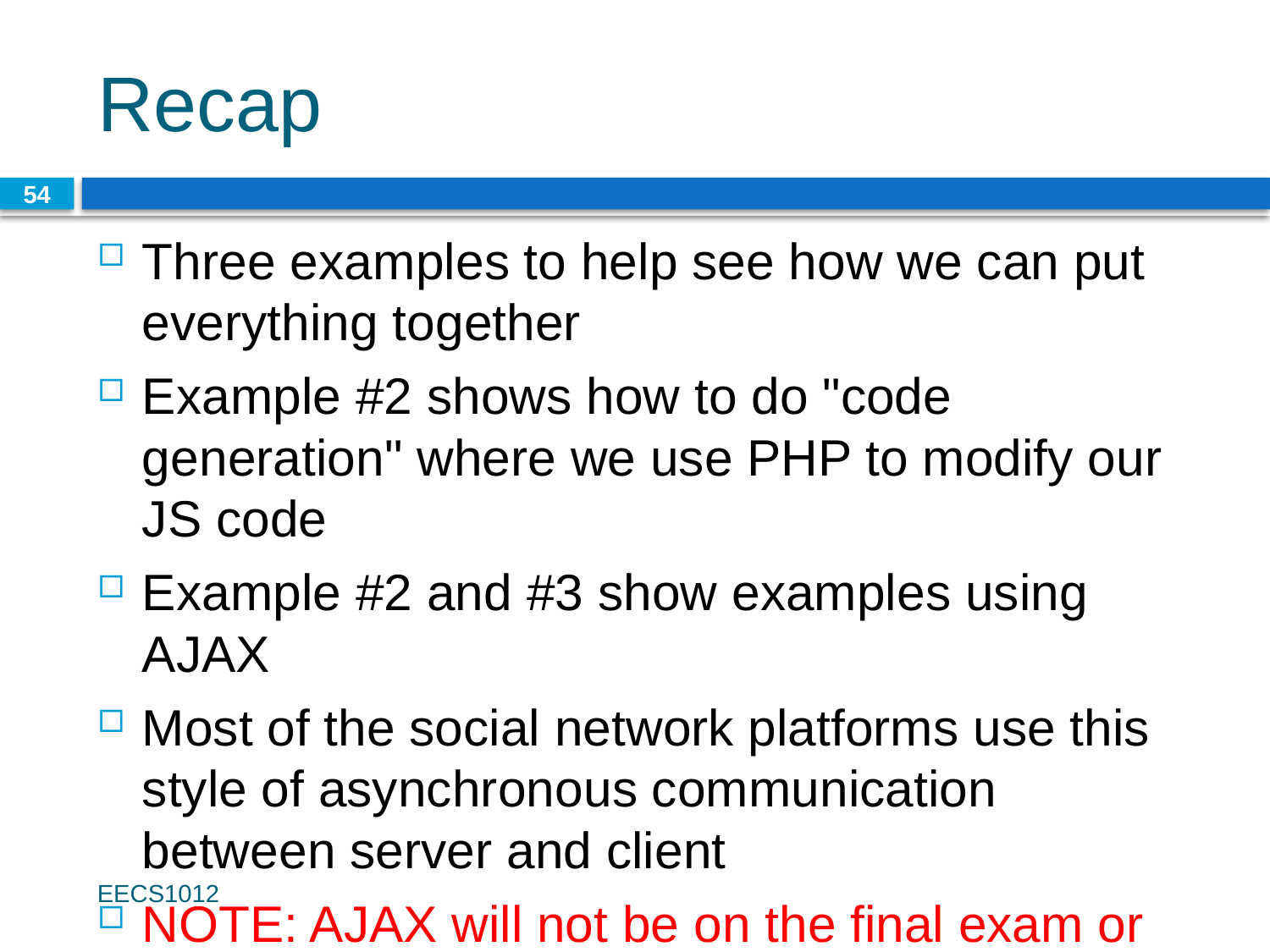

# Recap
54
Three examples to help see how we can put everything together
Example #2 shows how to do "code generation" where we use PHP to modify our JS code
Example #2 and #3 show examples using AJAX
Most of the social network platforms use this style of asynchronous communication between server and client
NOTE: AJAX will not be on the final exam or labtest
EECS1012